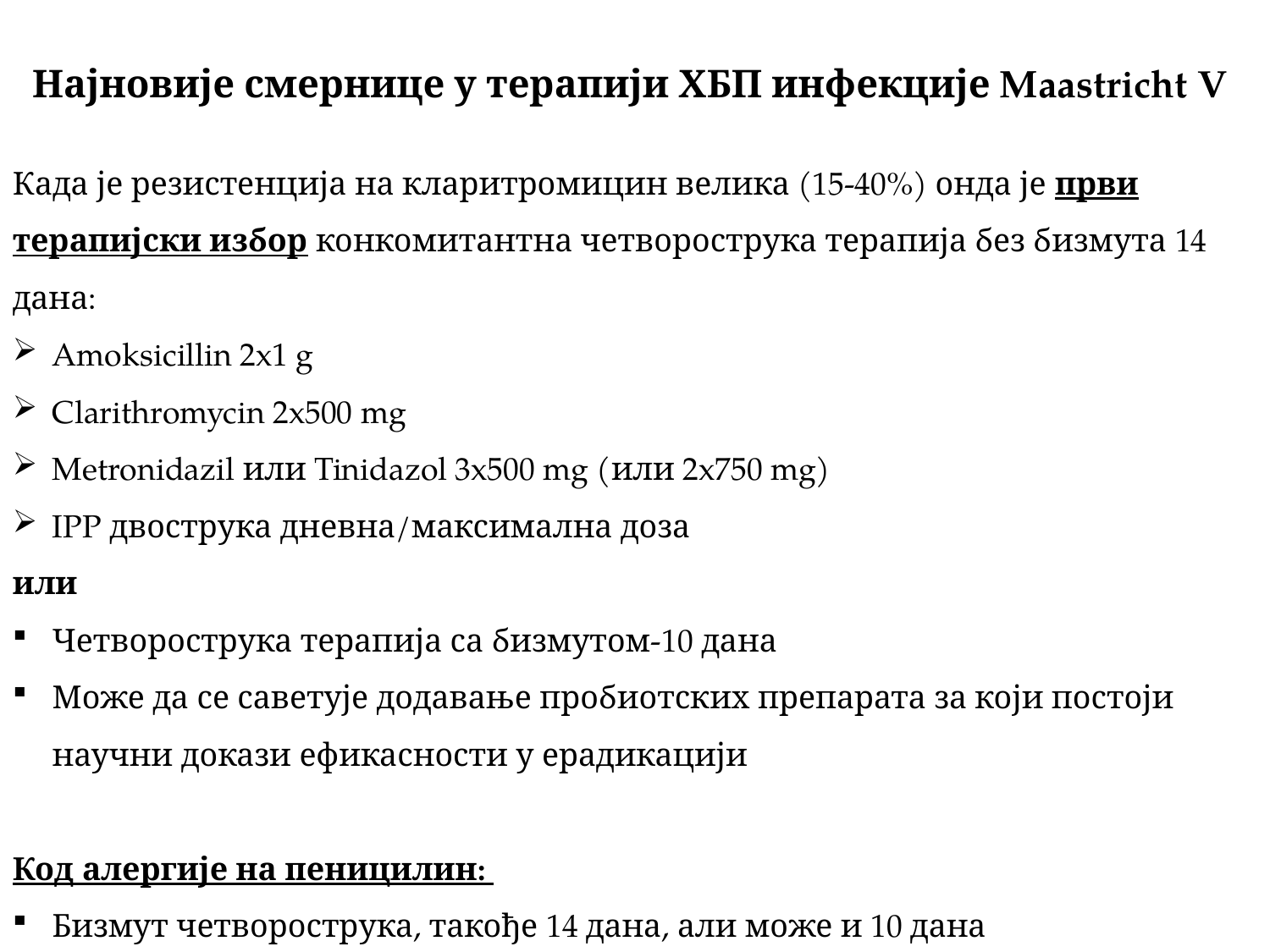

# Најновије смернице у терапији ХБП инфекције Maastricht V
Када је резистенција на кларитромицин велика (15-40%) онда је први терапијски избор конкомитантна четворострука терапија без бизмута 14 дана:
Amoksicillin 2x1 g
Clarithromycin 2x500 mg
Metronidazil или Tinidazol 3x500 mg (или 2x750 mg)
IPP двострука дневна/максимална доза
или
Четворострука терапија са бизмутом-10 дана
Може да се саветује додавање пробиотских препарата за који постоји научни докази ефикасности у ерадикацији

Код алергије на пеницилин:
Бизмут четворострука, такође 14 дана, али може и 10 дана